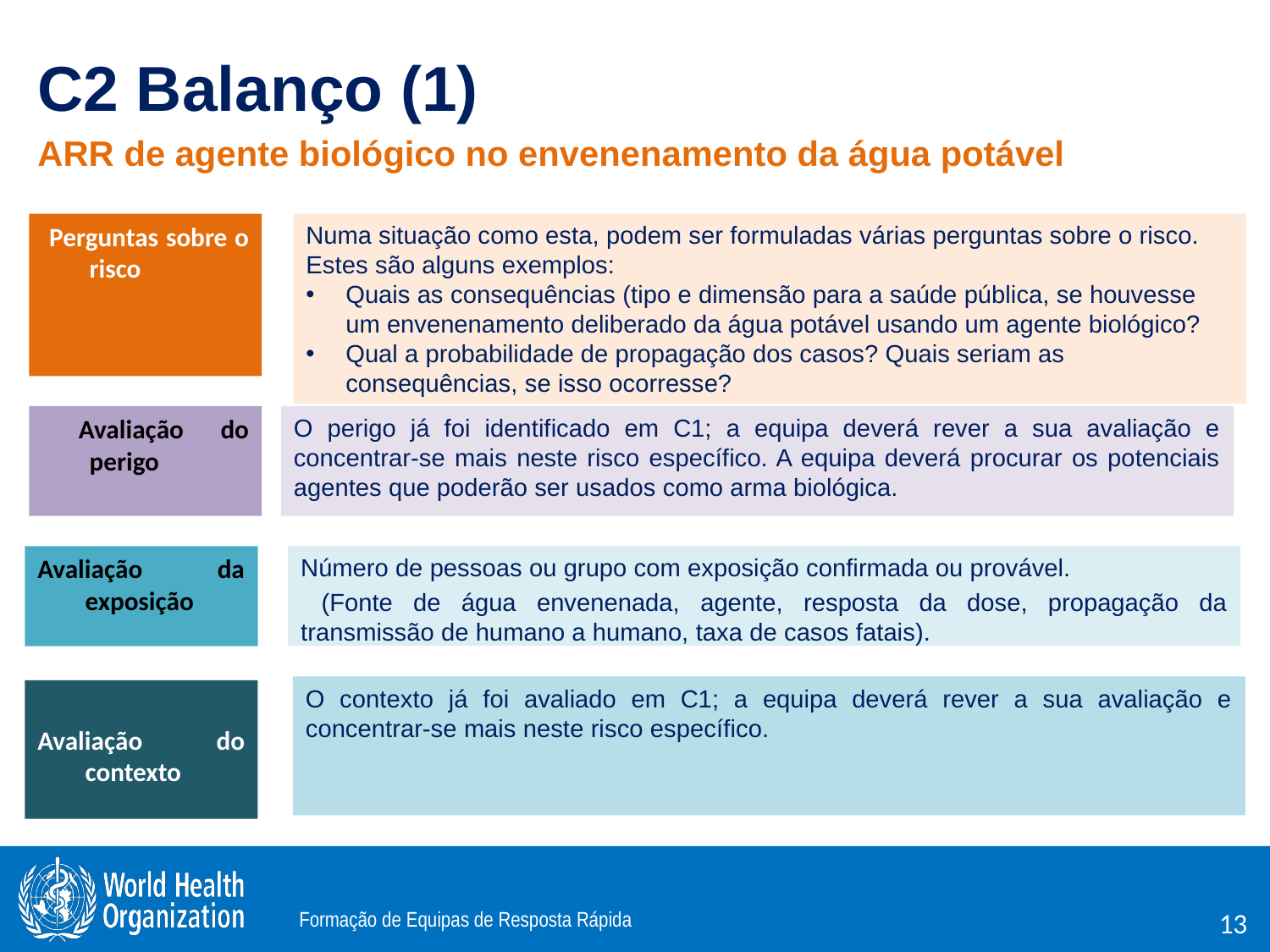

C2 Balanço (1)
ARR de agente biológico no envenenamento da água potável
 Perguntas sobre o risco

Numa situação como esta, podem ser formuladas várias perguntas sobre o risco. Estes são alguns exemplos:
Quais as consequências (tipo e dimensão para a saúde pública, se houvesse um envenenamento deliberado da água potável usando um agente biológico?
Qual a probabilidade de propagação dos casos? Quais seriam as consequências, se isso ocorresse?
 Avaliação do perigo

O perigo já foi identificado em C1; a equipa deverá rever a sua avaliação e concentrar-se mais neste risco específico. A equipa deverá procurar os potenciais agentes que poderão ser usados como arma biológica.

Avaliação da exposição

Número de pessoas ou grupo com exposição confirmada ou provável.
 (Fonte de água envenenada, agente, resposta da dose, propagação da transmissão de humano a humano, taxa de casos fatais).
O contexto já foi avaliado em C1; a equipa deverá rever a sua avaliação e concentrar-se mais neste risco específico.

Avaliação do contexto